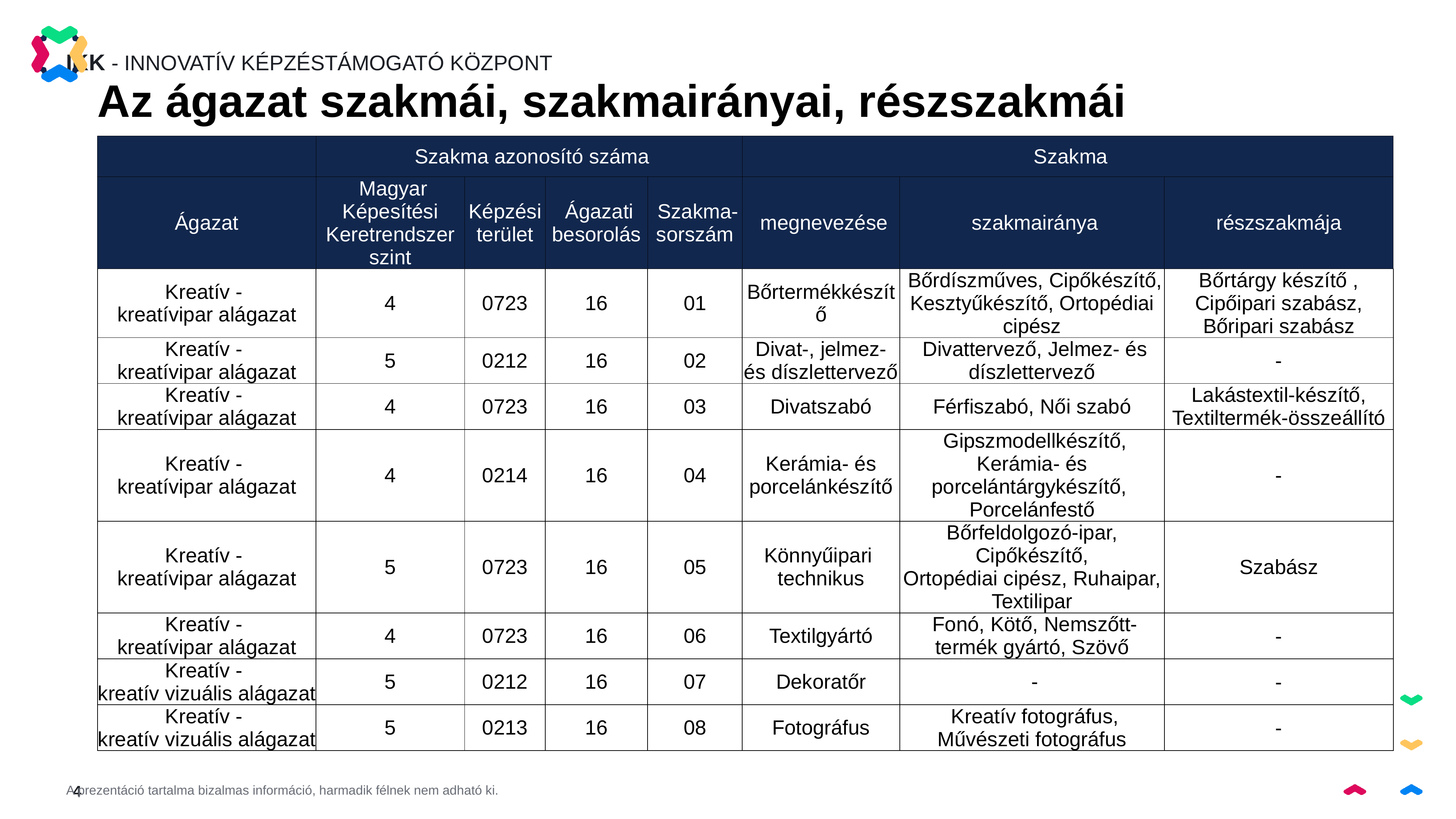

Az ágazat szakmái, szakmairányai, részszakmái
|  | Szakma azonosító száma |  |  |  | Szakma |  |  |
| --- | --- | --- | --- | --- | --- | --- | --- |
| Ágazat | Magyar Képesítési Keretrendszer szint | Képzési terület | Ágazati besorolás | Szakma-sorszám | megnevezése | szakmairánya | részszakmája |
| Kreatív - kreatívipar alágazat | 4 | 0723 | 16 | 01 | Bőrtermékkészítő | Bőrdíszműves, Cipőkészítő, Kesztyűkészítő, Ortopédiai cipész | Bőrtárgy készítő , Cipőipari szabász, Bőripari szabász |
| Kreatív - kreatívipar alágazat | 5 | 0212 | 16 | 02 | Divat-, jelmez- és díszlettervező | Divattervező, Jelmez- és díszlettervező | - |
| Kreatív - kreatívipar alágazat | 4 | 0723 | 16 | 03 | Divatszabó | Férfiszabó, Női szabó | Lakástextil-készítő, Textiltermék-összeállító |
| Kreatív - kreatívipar alágazat | 4 | 0214 | 16 | 04 | Kerámia- és porcelánkészítő | Gipszmodellkészítő, Kerámia- és porcelántárgykészítő, Porcelánfestő | - |
| Kreatív - kreatívipar alágazat | 5 | 0723 | 16 | 05 | Könnyűipari technikus | Bőrfeldolgozó-ipar,  Cipőkészítő, Ortopédiai cipész, Ruhaipar, Textilipar | Szabász |
| Kreatív - kreatívipar alágazat | 4 | 0723 | 16 | 06 | Textilgyártó | Fonó, Kötő, Nemszőtt-termék gyártó, Szövő | - |
| Kreatív - kreatív vizuális alágazat | 5 | 0212 | 16 | 07 | Dekoratőr | - | - |
| Kreatív - kreatív vizuális alágazat | 5 | 0213 | 16 | 08 | Fotográfus | Kreatív fotográfus, Művészeti fotográfus | - |